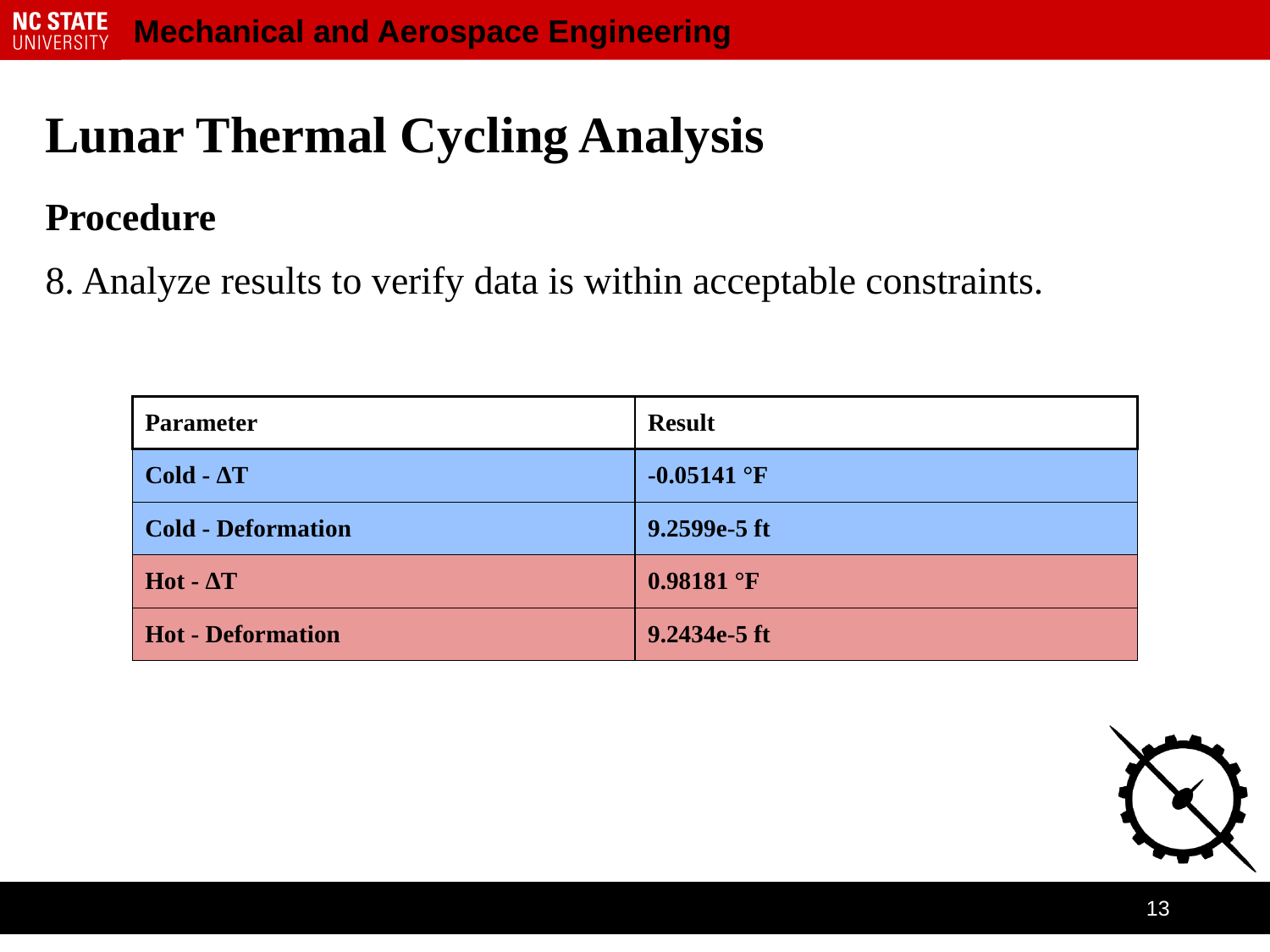

# Lunar Thermal Cycling Analysis
Procedure
8. Analyze results to verify data is within acceptable constraints.

| Parameter | Result |
| --- | --- |
| Cold - ΔT | -0.05141 °F |
| Cold - Deformation | 9.2599e-5 ft |
| Hot - ΔT | 0.98181 °F |
| Hot - Deformation | 9.2434e-5 ft |
13